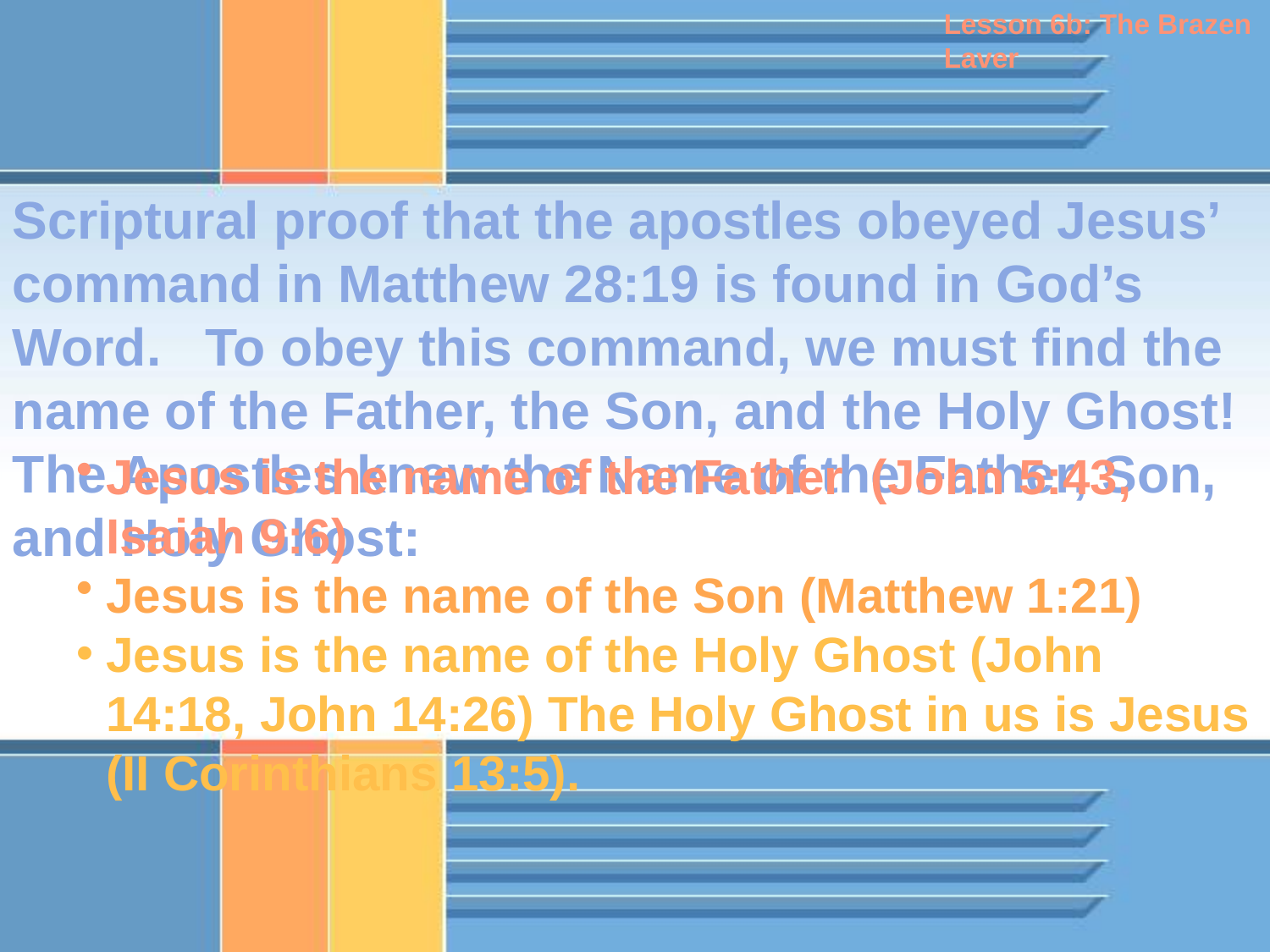

Lesson 6b: The Brazen Laver
Scriptural proof that the apostles obeyed Jesus’ command in Matthew 28:19 is found in God’s Word.   To obey this command, we must find the name of the Father, the Son, and the Holy Ghost!  The Apostles knew the Name of the Father, Son, and Holy Ghost:
Jesus is the name of the Father  (John 5:43, Isaiah 9:6)
Jesus is the name of the Son (Matthew 1:21)
Jesus is the name of the Holy Ghost (John 14:18, John 14:26) The Holy Ghost in us is Jesus (II Corinthians 13:5).